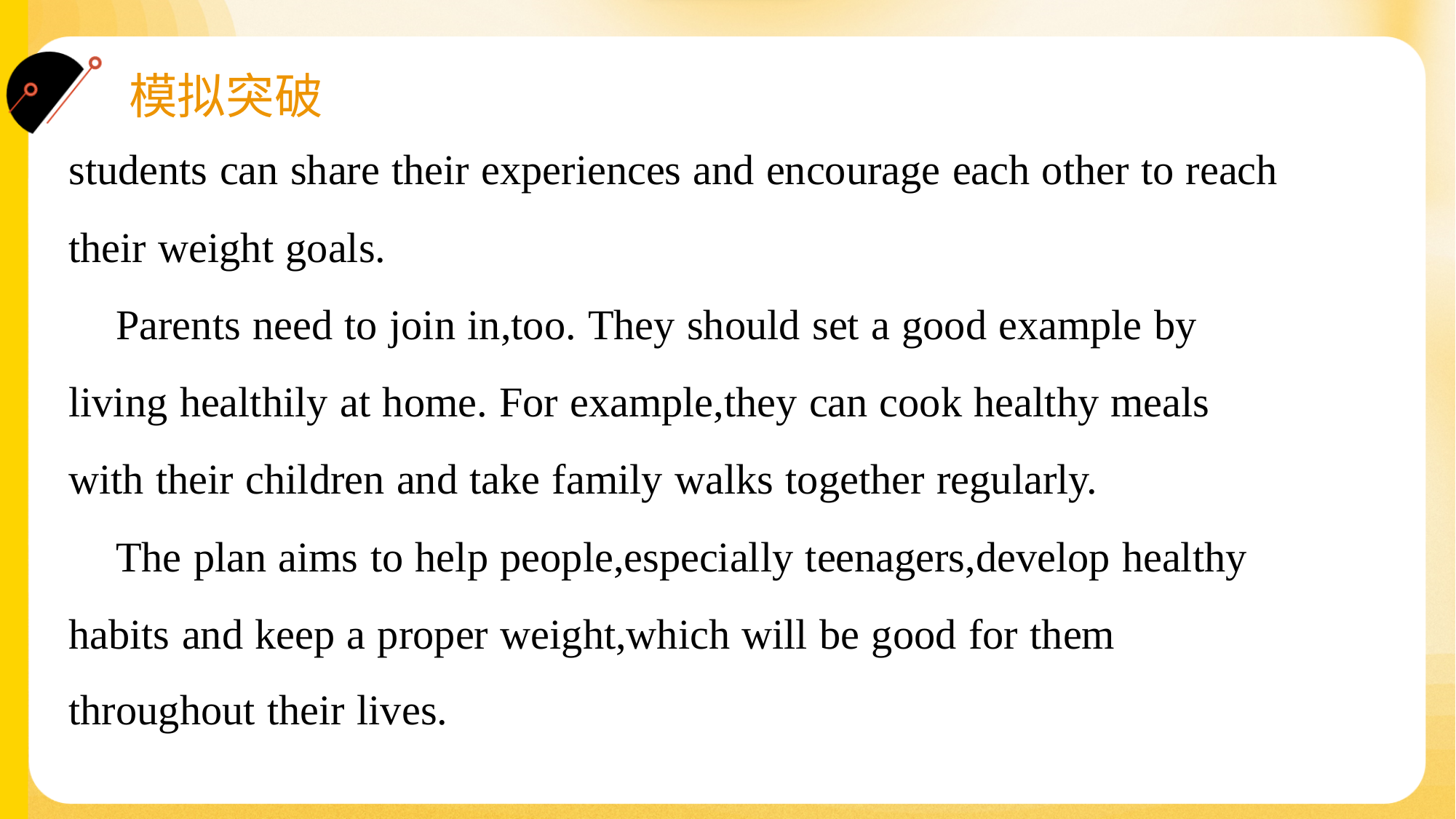

students can share their experiences and encourage each other to reach
their weight goals.
    Parents need to join in,too. They should set a good example by
living healthily at home. For example,they can cook healthy meals
with their children and take family walks together regularly.
    The plan aims to help people,especially teenagers,develop healthy
habits and keep a proper weight,which will be good for them
throughout their lives.#6